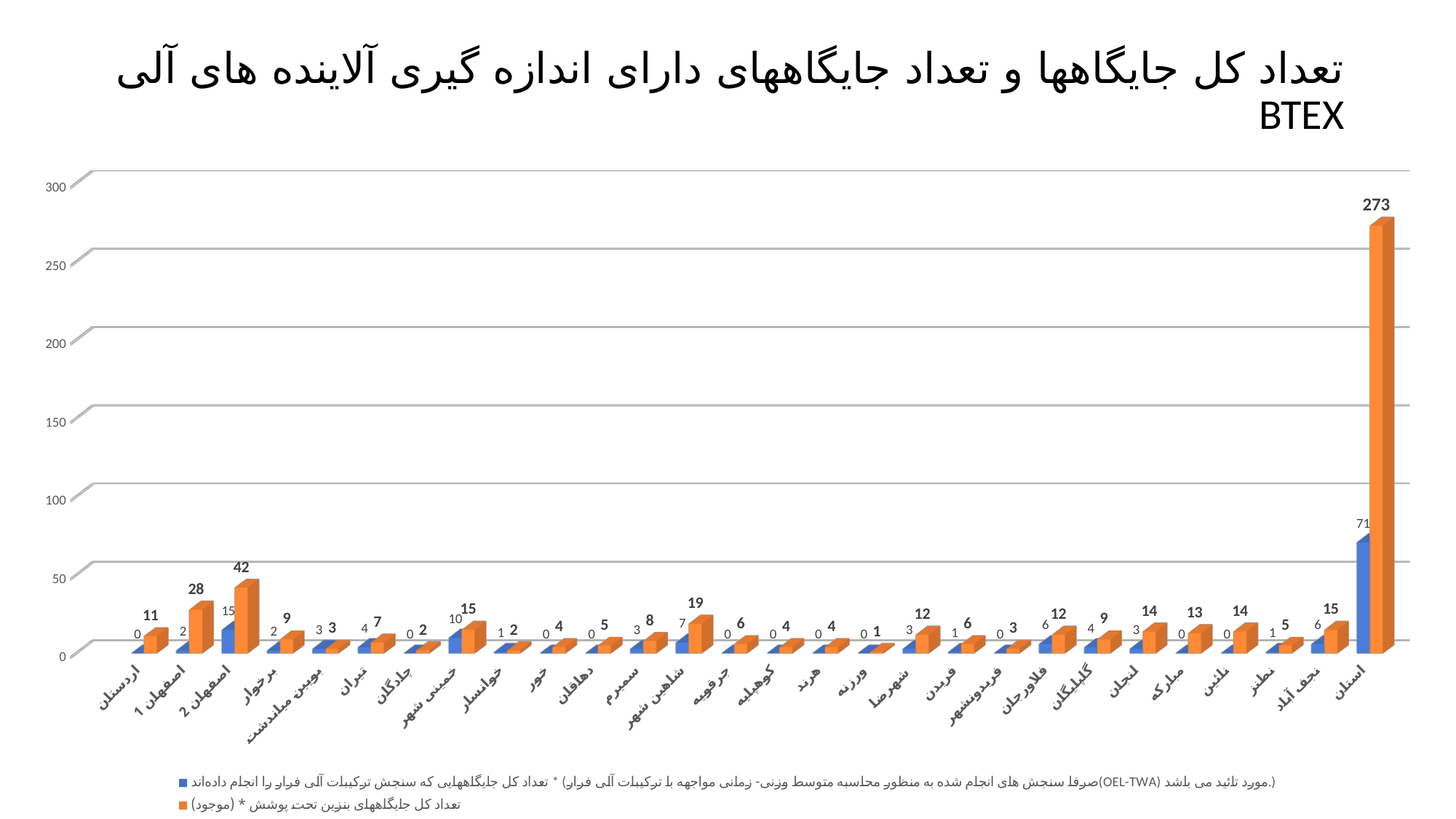

# تعداد کل جایگاهها و تعداد جایگاههای دارای اندازه گیری آلاینده های آلی BTEX

[unsupported chart]